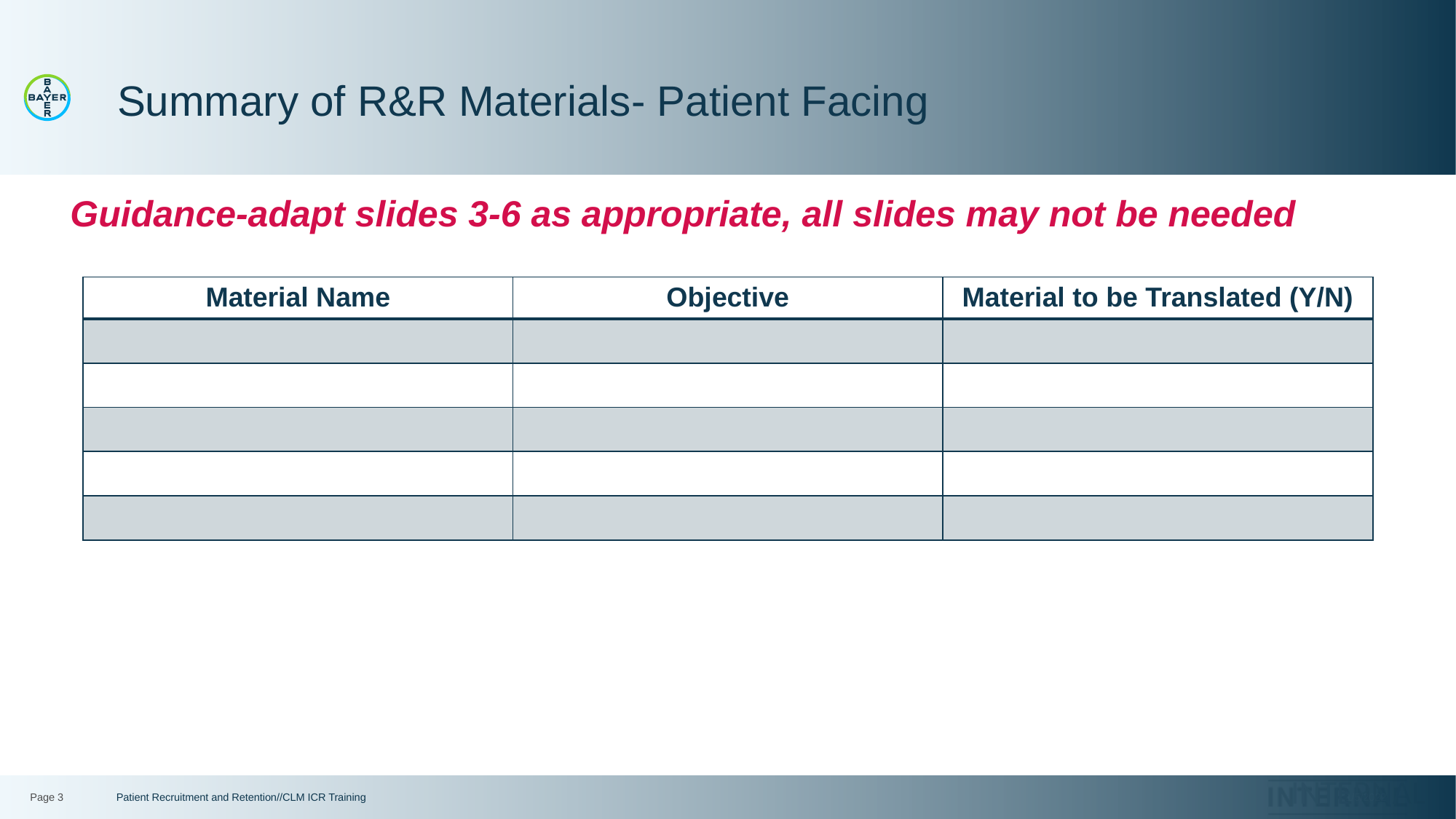

# Summary of R&R Materials- Patient Facing
Guidance-adapt slides 3-6 as appropriate, all slides may not be needed
| Material Name | Objective | Material to be Translated (Y/N) |
| --- | --- | --- |
|  |  |  |
|  |  |  |
|  |  |  |
|  |  |  |
|  |  |  |
Page 3
Patient Recruitment and Retention//CLM ICR Training
1/5/2022